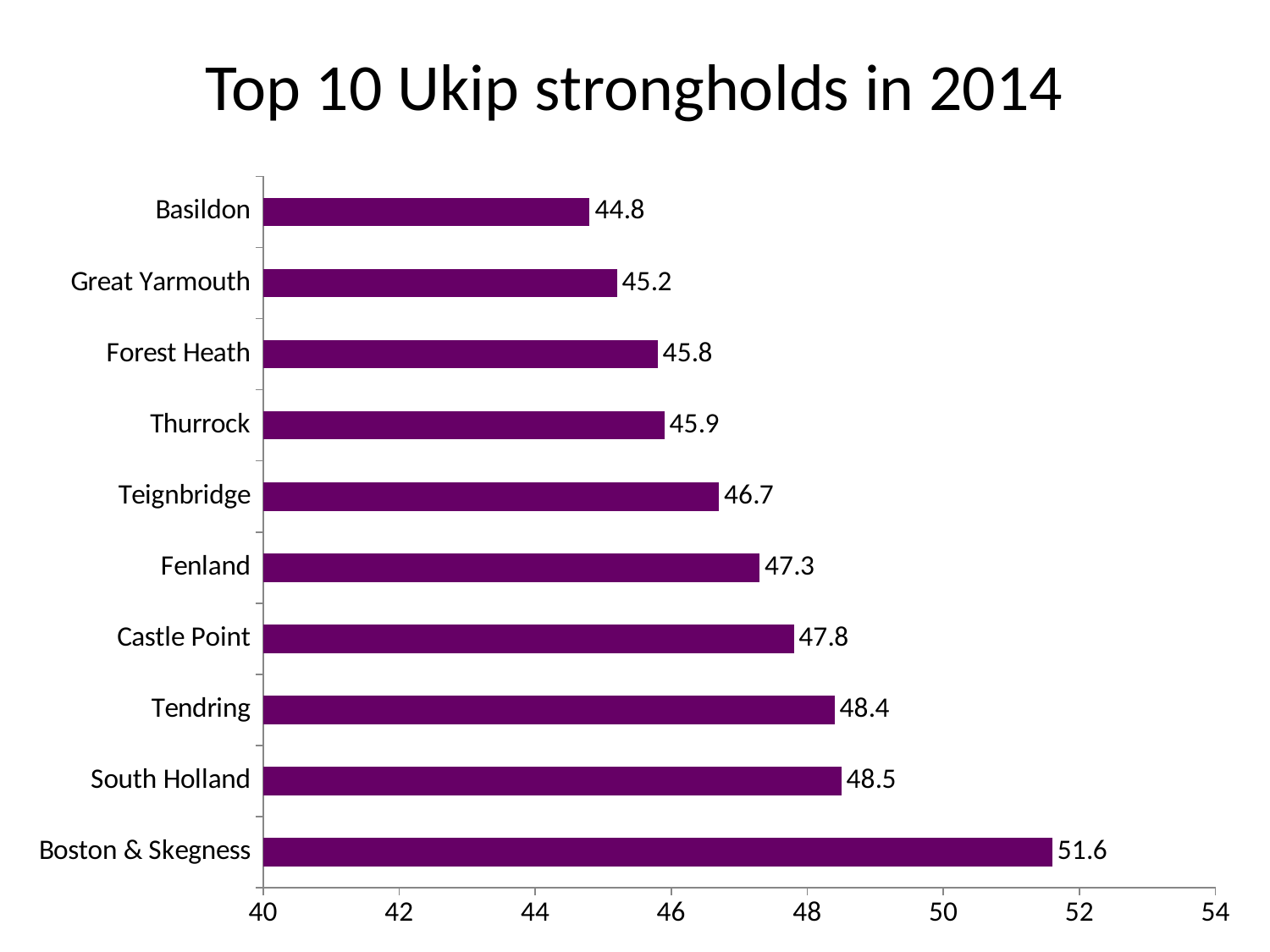

# Top 10 Ukip strongholds in 2014

### Chart

| Category |  |
|---|---|
| Boston & Skegness | 51.6 |
| South Holland | 48.5 |
| Tendring | 48.4 |
| Castle Point | 47.8 |
| Fenland | 47.3 |
| Teignbridge | 46.7 |
| Thurrock | 45.9 |
| Forest Heath | 45.8 |
| Great Yarmouth | 45.2 |
| Basildon | 44.8 |